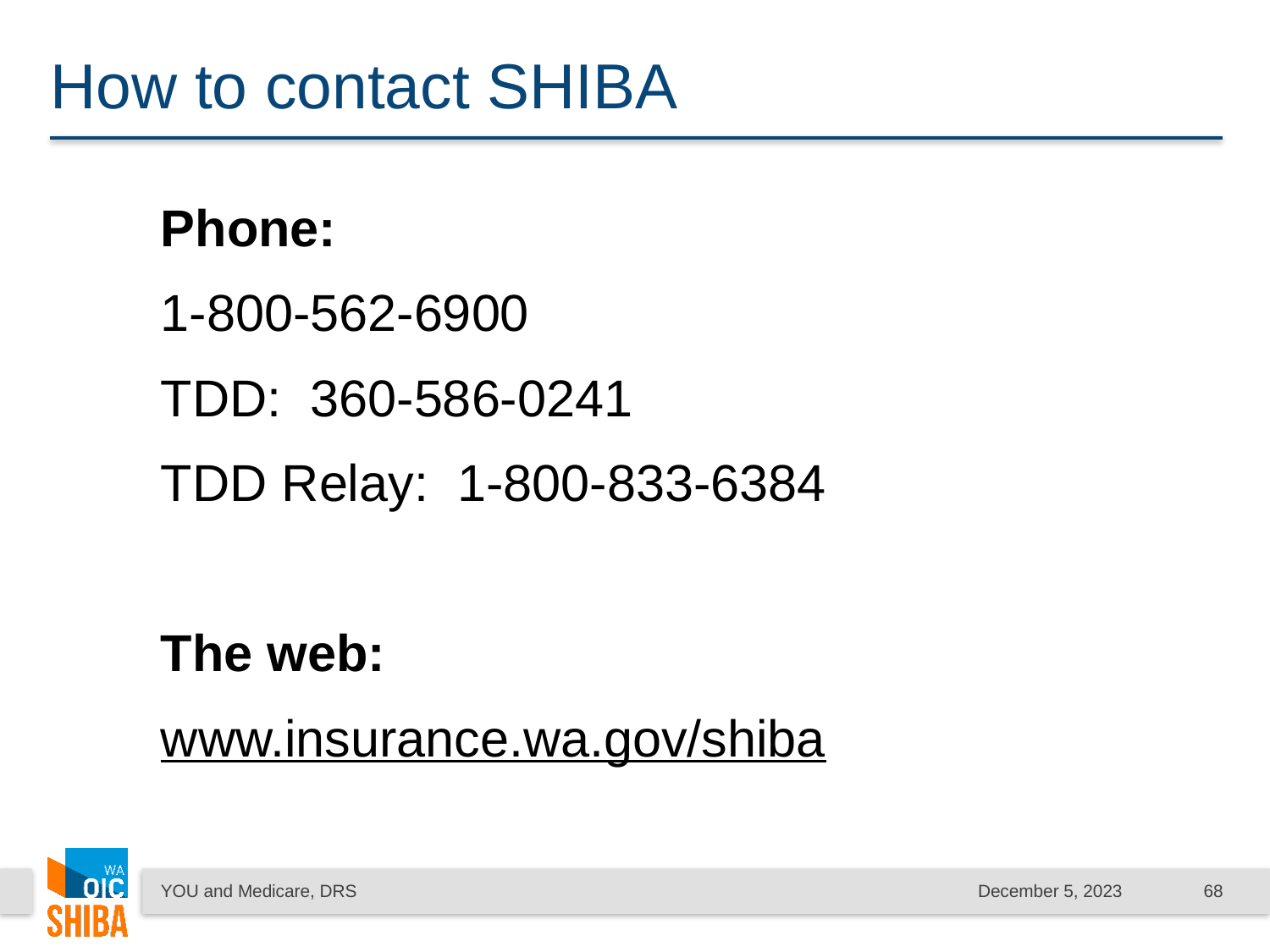

# How to contact SHIBA
Phone:
1-800-562-6900
TDD:  360-586-0241
TDD Relay:  1-800-833-6384

The web:
www.insurance.wa.gov/shiba

YOU and Medicare, DRS
December 5, 2023
68